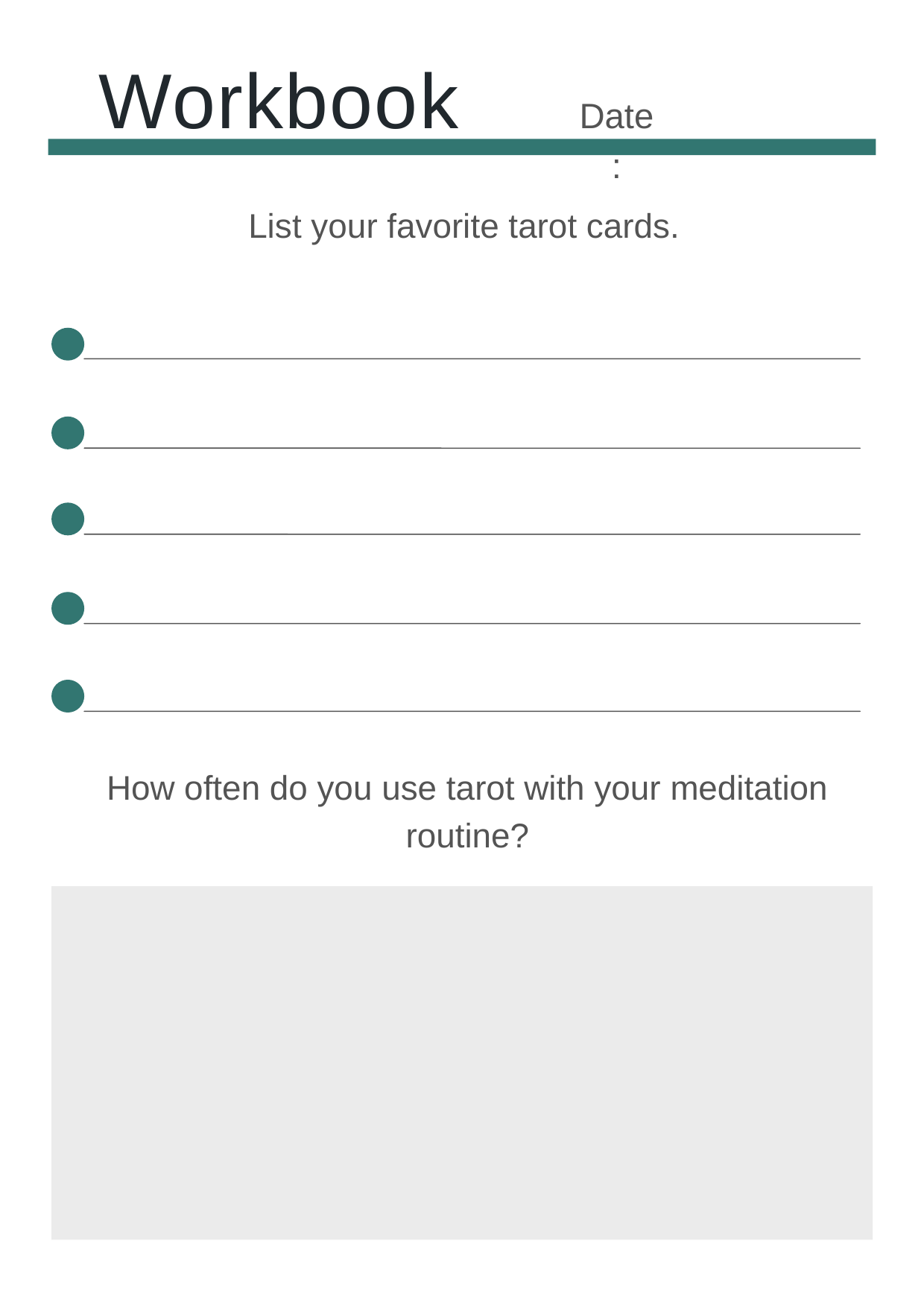

Workbook
Date:

List your favorite tarot cards.

How often do you use tarot with your meditation routine?